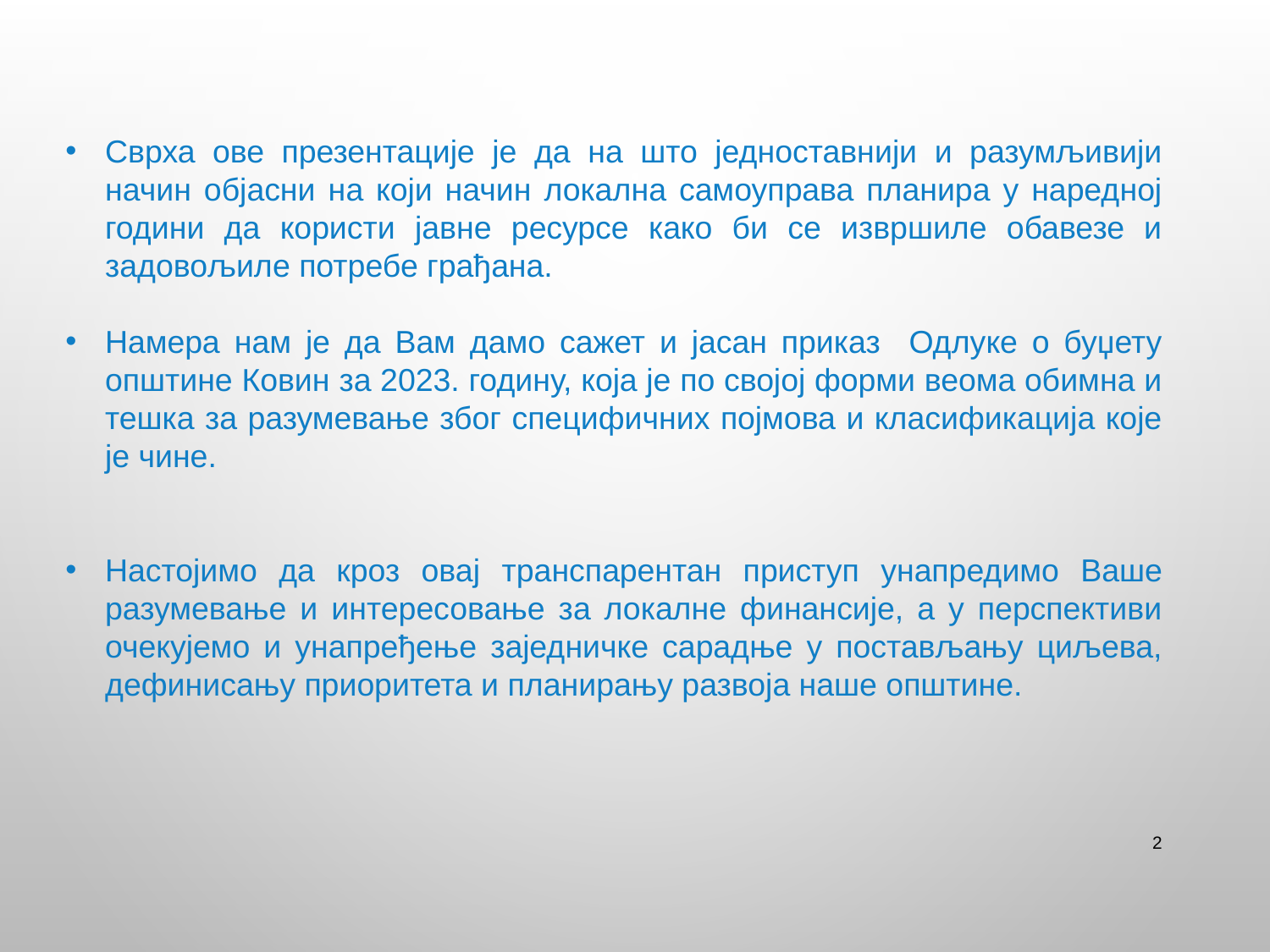

Сврха ове презентације је да на што једноставнији и разумљивији начин објасни на који начин локална самоуправа планира у наредној години да користи јавне ресурсе како би се извршиле обавезе и задовољиле потребе грађана.

Намера нам је да Вам дамо сажет и јасан приказ  Одлуке о буџету општине Ковин за 2023. годину, која је по својој форми веома обимна и тешка за разумевање због специфичних појмова и класификација које је чине.

Настојимо да кроз овај транспарентан приступ унапредимо Ваше разумевање и интересовање за локалне финансије, а у перспективи очекујемо и унапређење заједничке сарадње у постављању циљева, дефинисању приоритета и планирању развоја наше општине.
2